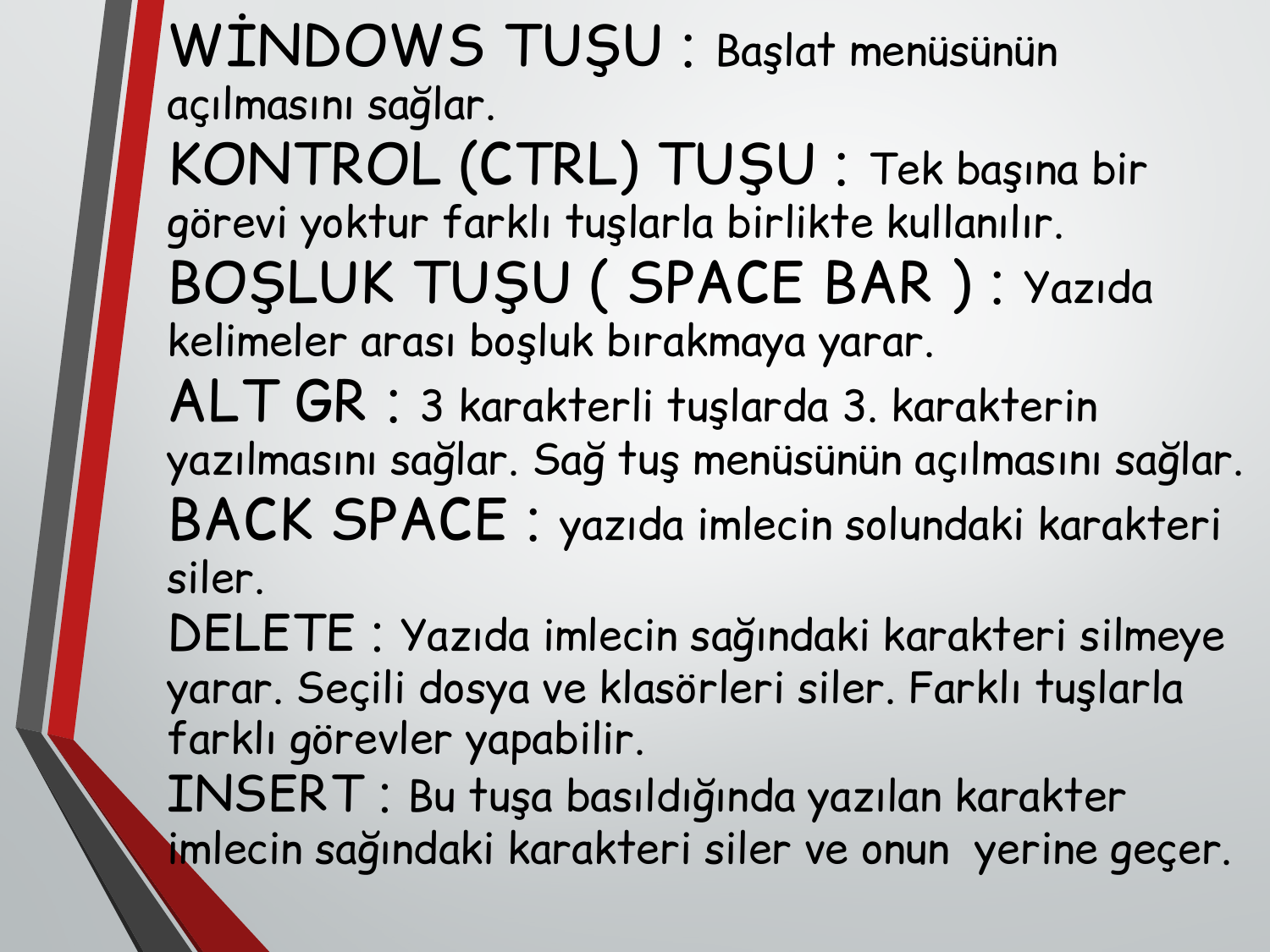

WİNDOWS TUŞU : Başlat menüsünün açılmasını sağlar.
KONTROL (CTRL) TUŞU : Tek başına bir görevi yoktur farklı tuşlarla birlikte kullanılır.
BOŞLUK TUŞU ( SPACE BAR ) : Yazıda kelimeler arası boşluk bırakmaya yarar.
ALT GR : 3 karakterli tuşlarda 3. karakterin yazılmasını sağlar. Sağ tuş menüsünün açılmasını sağlar.
BACK SPACE : yazıda imlecin solundaki karakteri siler.
DELETE : Yazıda imlecin sağındaki karakteri silmeye yarar. Seçili dosya ve klasörleri siler. Farklı tuşlarla farklı görevler yapabilir.
INSERT : Bu tuşa basıldığında yazılan karakter imlecin sağındaki karakteri siler ve onun  yerine geçer.